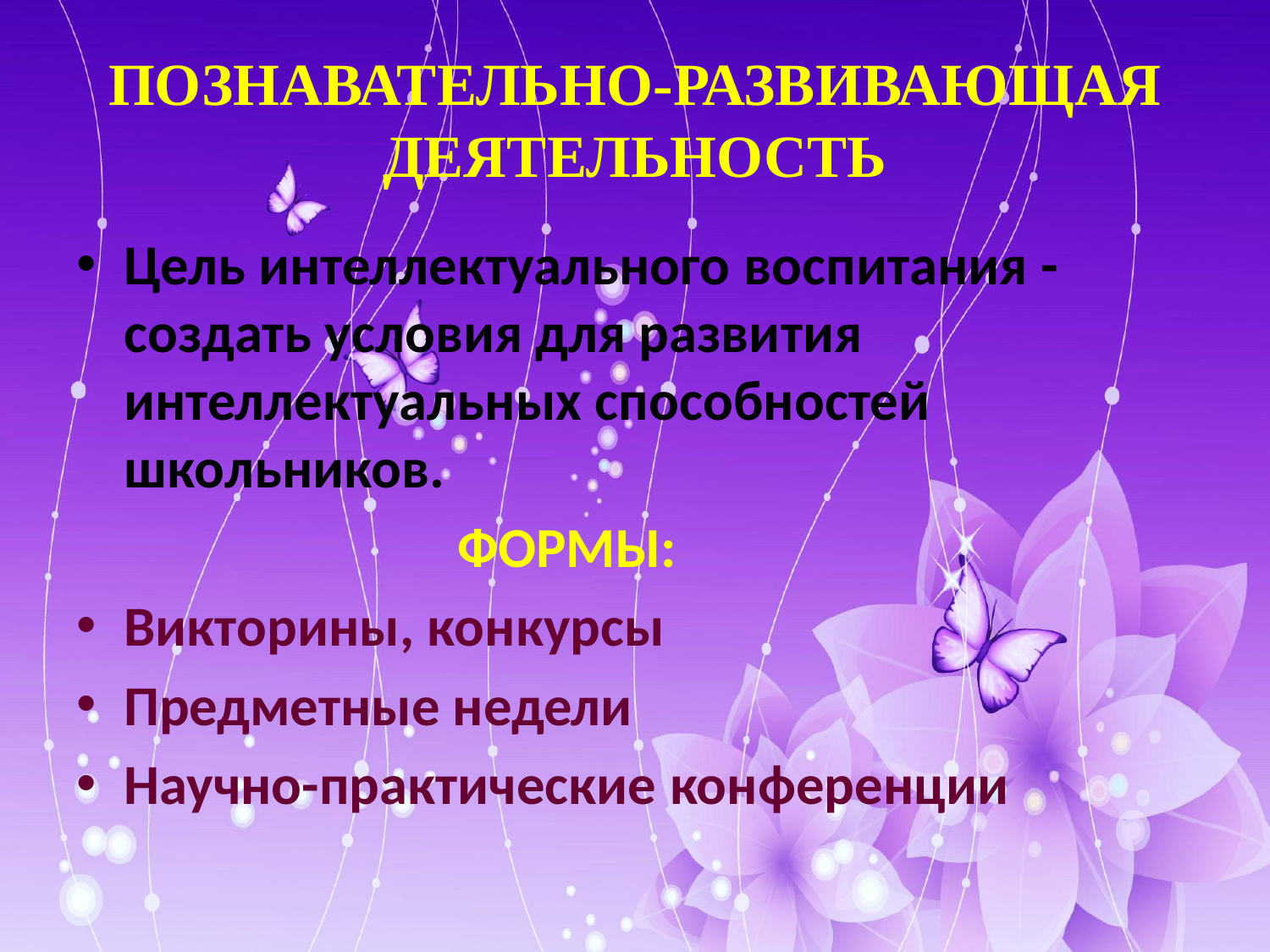

# ПОЗНАВАТЕЛЬНО-РАЗВИВАЮЩАЯ ДЕЯТЕЛЬНОСТЬ
Цель интеллектуального воспитания -  создать условия для развития  интеллектуальных способностей школьников.
 			ФОРМЫ:
Викторины, конкурсы
Предметные недели
Научно-практические конференции